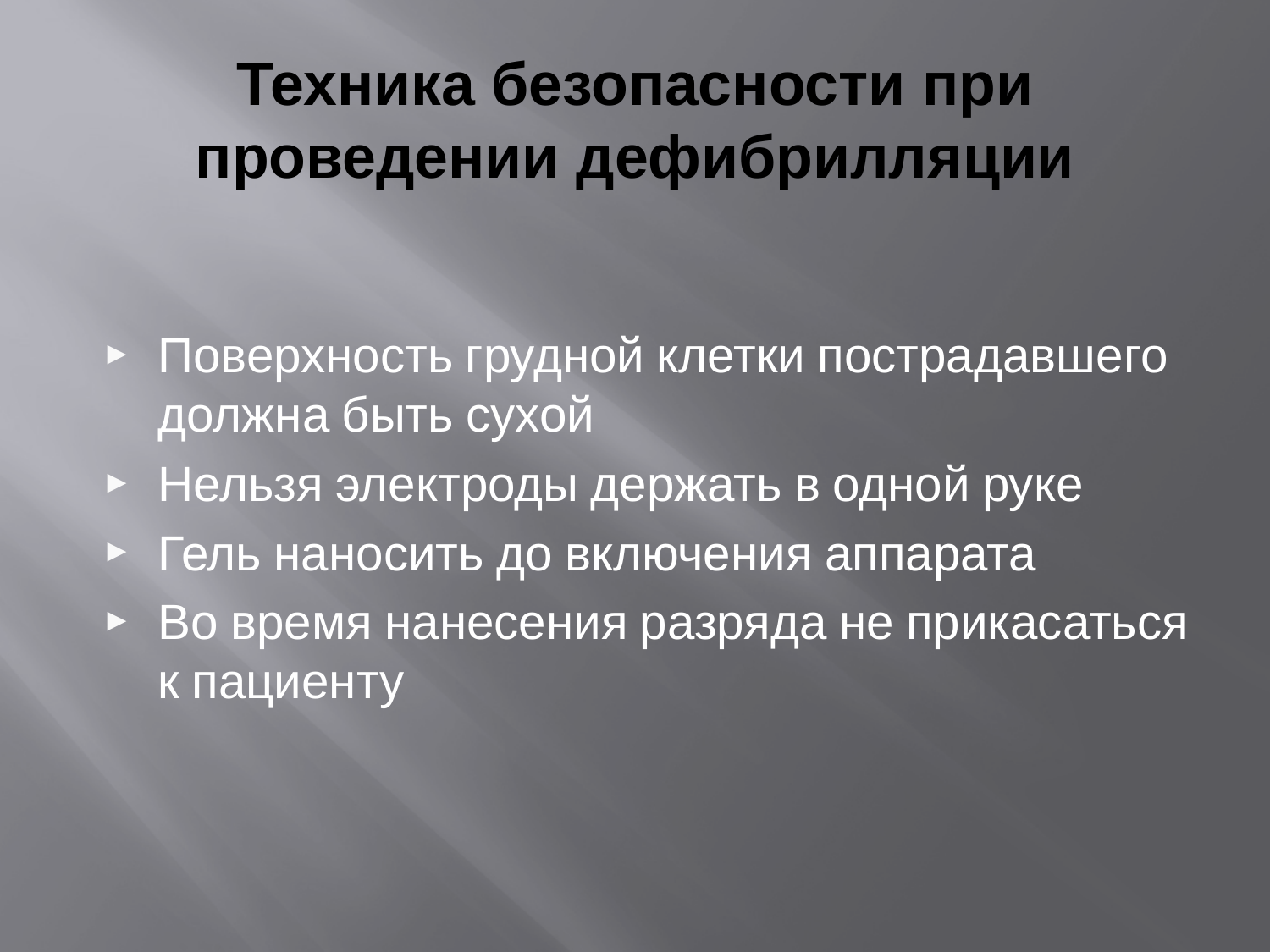

# Техника безопасности при проведении дефибрилляции
Поверхность грудной клетки пострадавшего должна быть сухой
Нельзя электроды держать в одной руке
Гель наносить до включения аппарата
Во время нанесения разряда не прикасаться  к пациенту